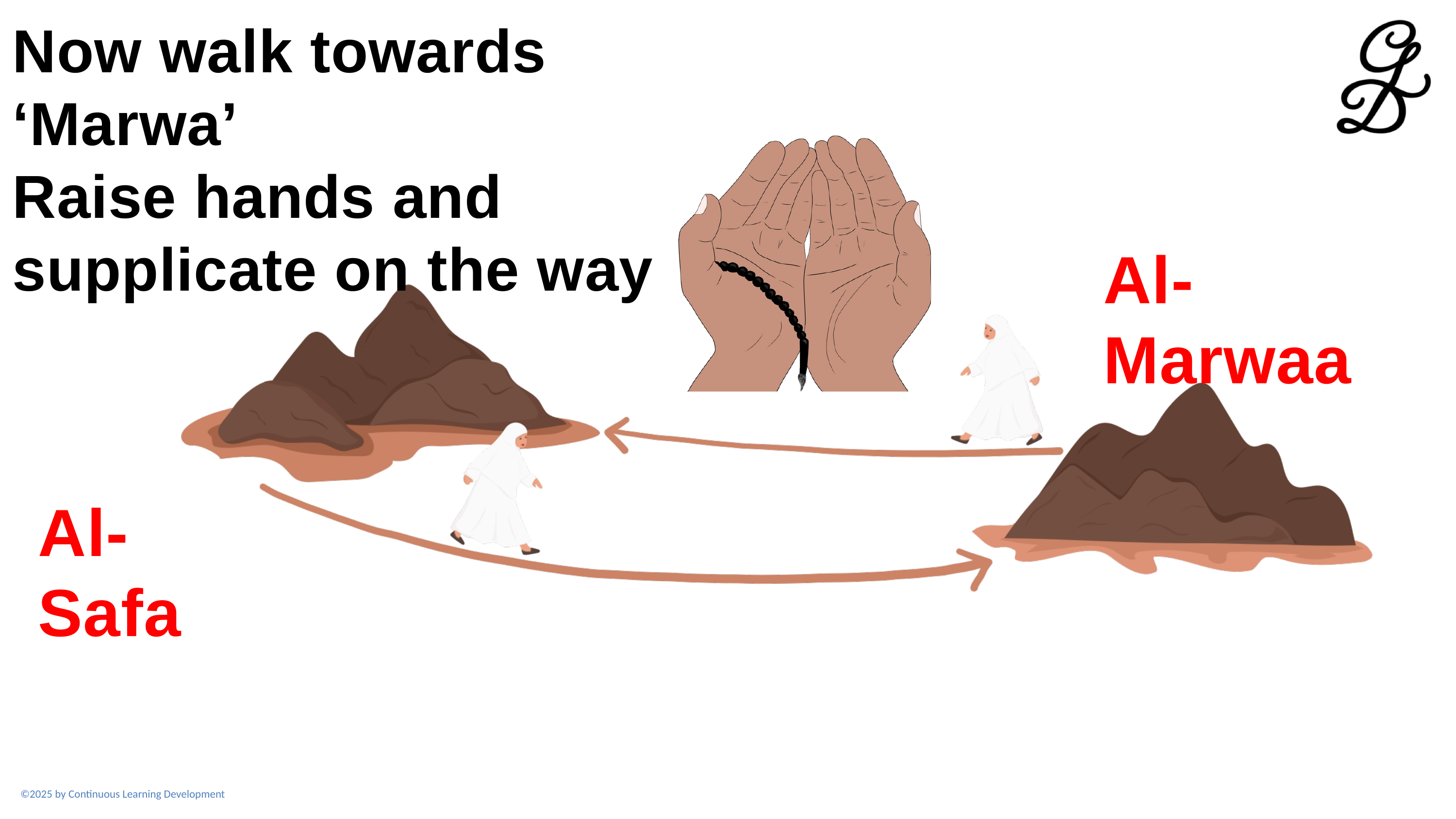

Now walk towards ‘Marwa’
Raise hands and supplicate on the way

Al-Marwaa

Al-Safa
©2025 by Continuous Learning Development